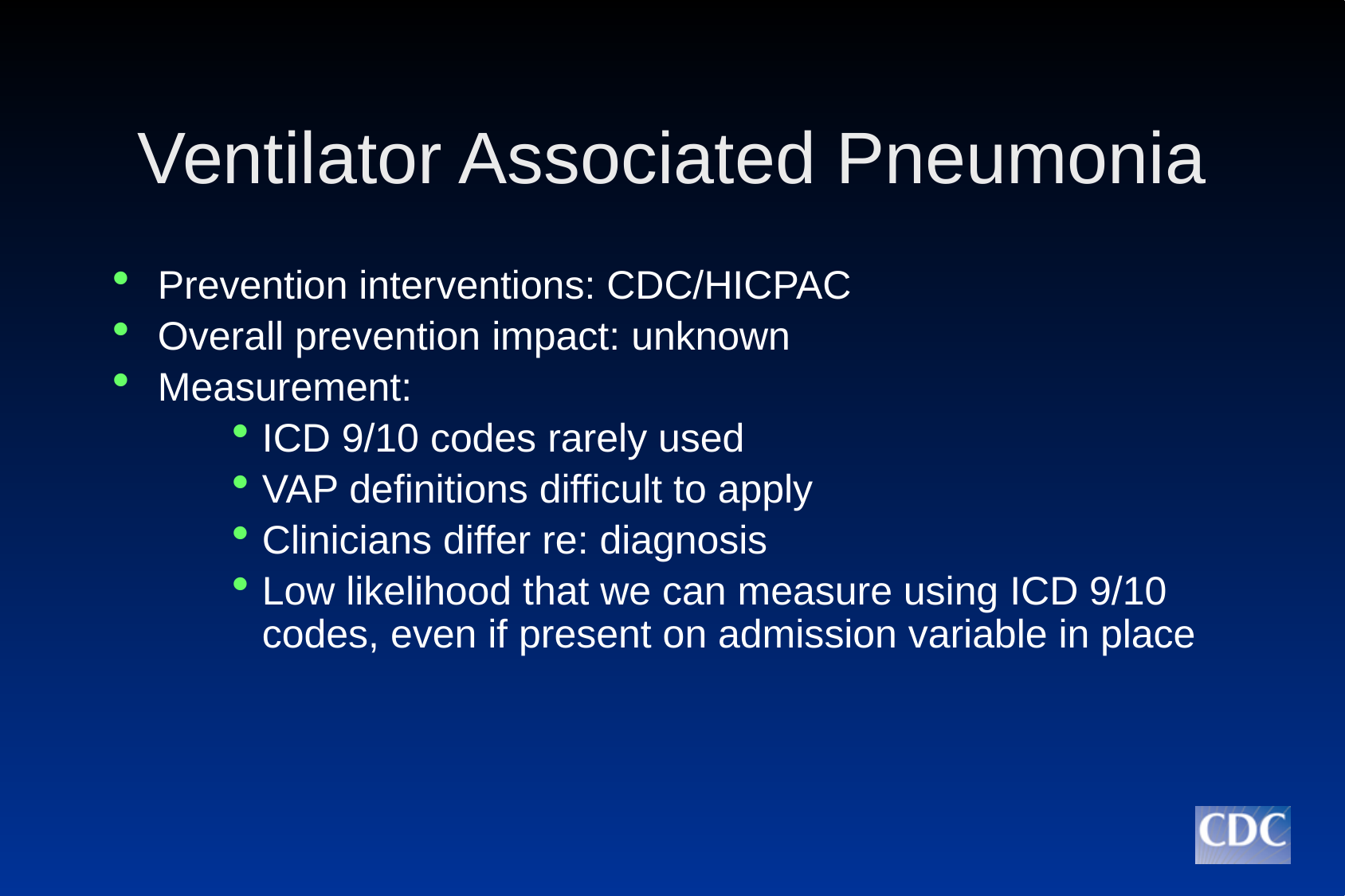

# Ventilator Associated Pneumonia
Prevention interventions: CDC/HICPAC
Overall prevention impact: unknown
Measurement:
ICD 9/10 codes rarely used
VAP definitions difficult to apply
Clinicians differ re: diagnosis
Low likelihood that we can measure using ICD 9/10 codes, even if present on admission variable in place